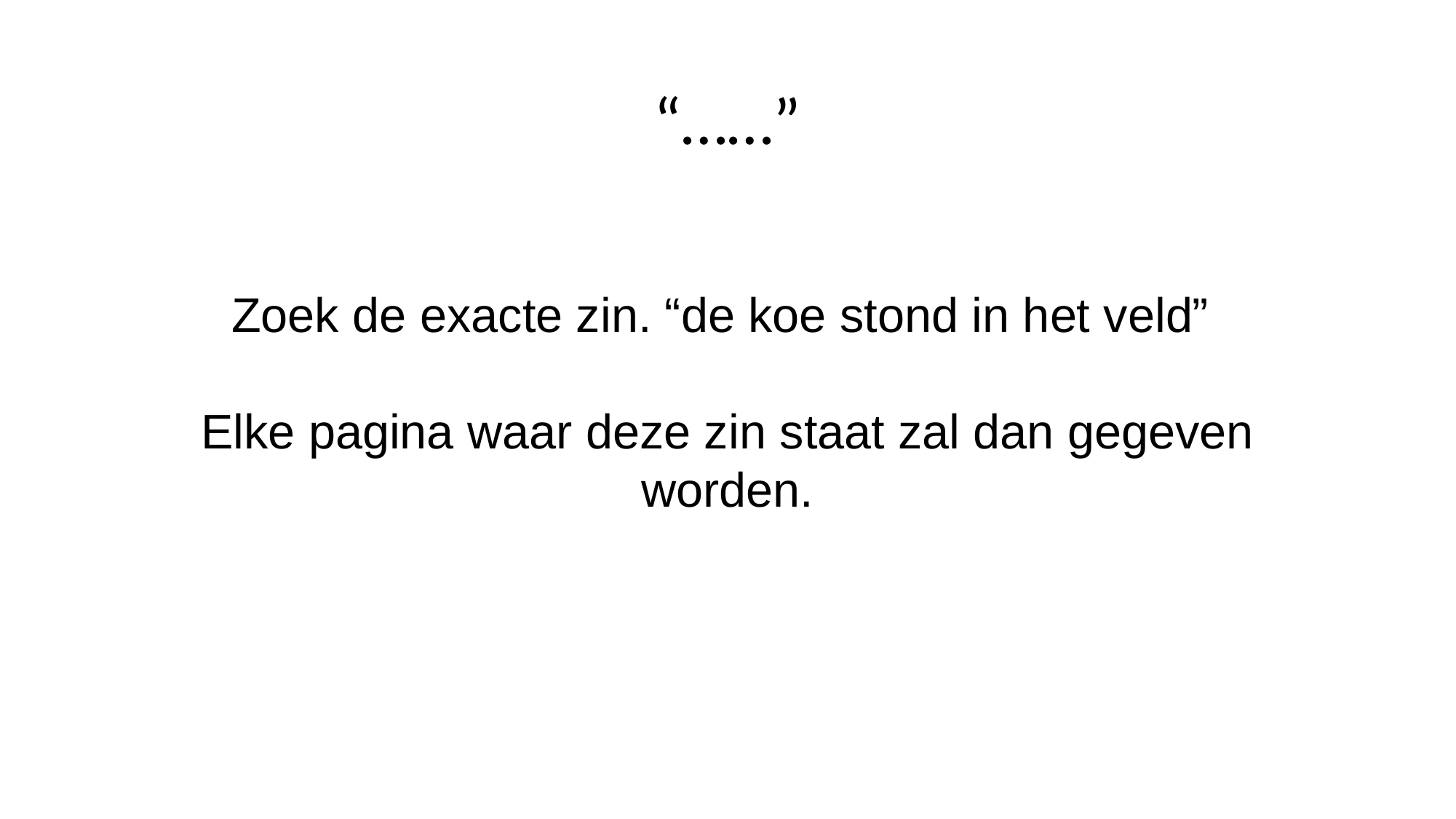

# “……”
Zoek de exacte zin. “de koe stond in het veld”

Elke pagina waar deze zin staat zal dan gegeven worden.